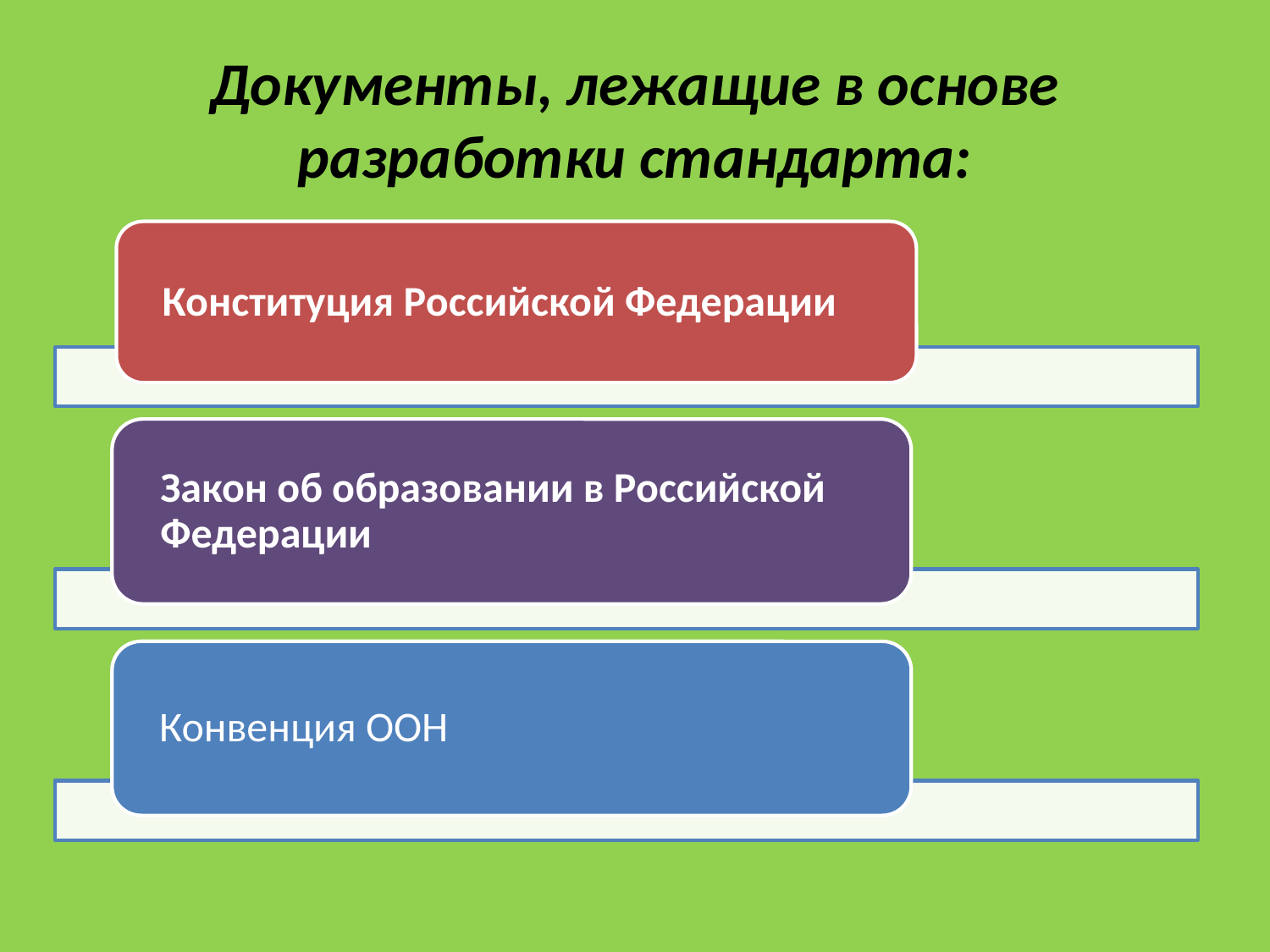

# Документы, лежащие в основе разработки стандарта:
Конституция Российской Федерации
Закон об образовании в Российской Федерации
Конвенция ООН